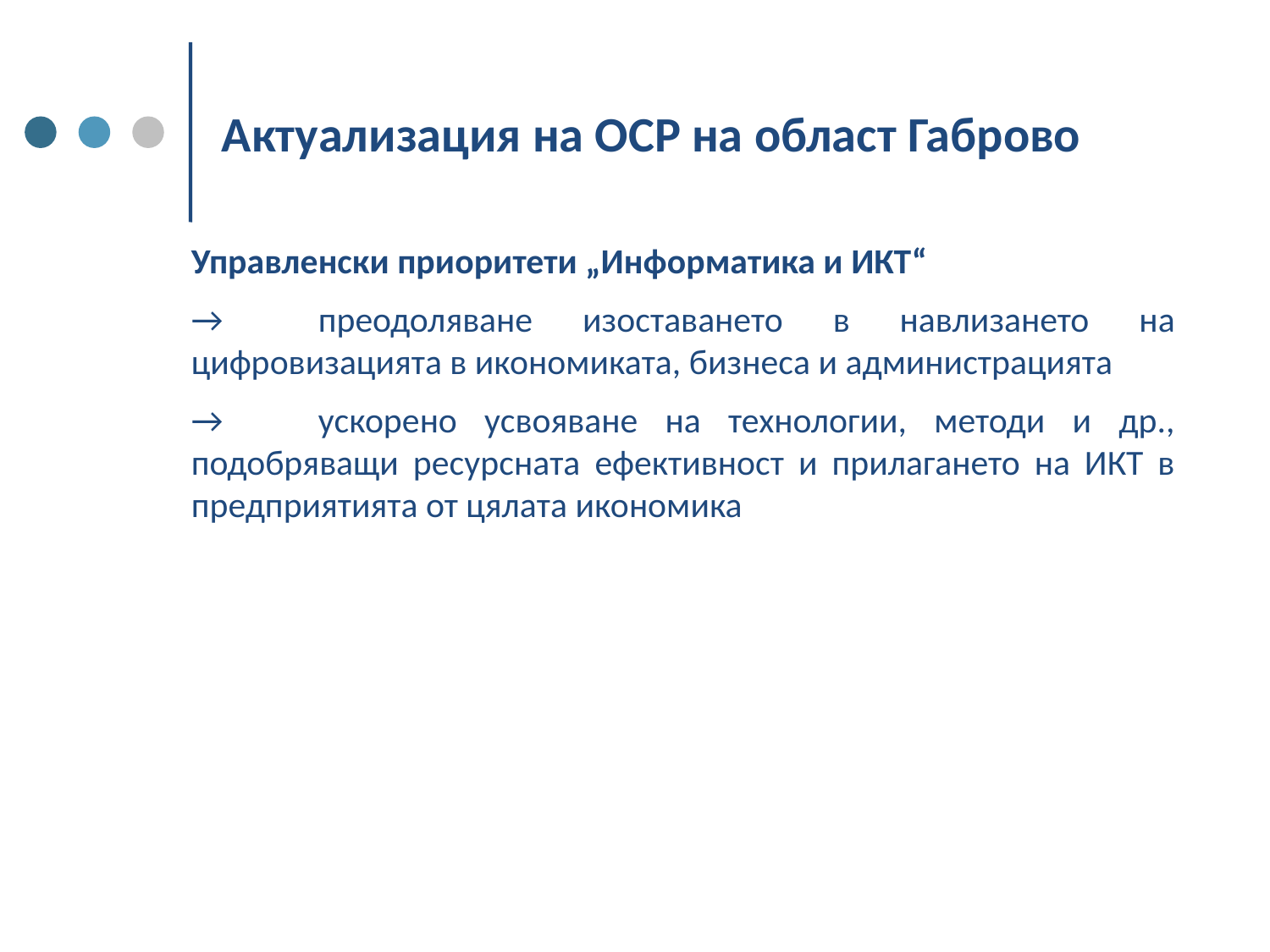

# Актуализация на ОСР на област Габрово
Управленски приоритети „Информатика и ИКТ“
→	преодоляване изоставането в навлизането на цифровизацията в икономиката, бизнеса и администрацията
→	ускорено усвояване на технологии, методи и др., подобряващи ресурсната ефективност и прилагането на ИКТ в предприятията от цялата икономика